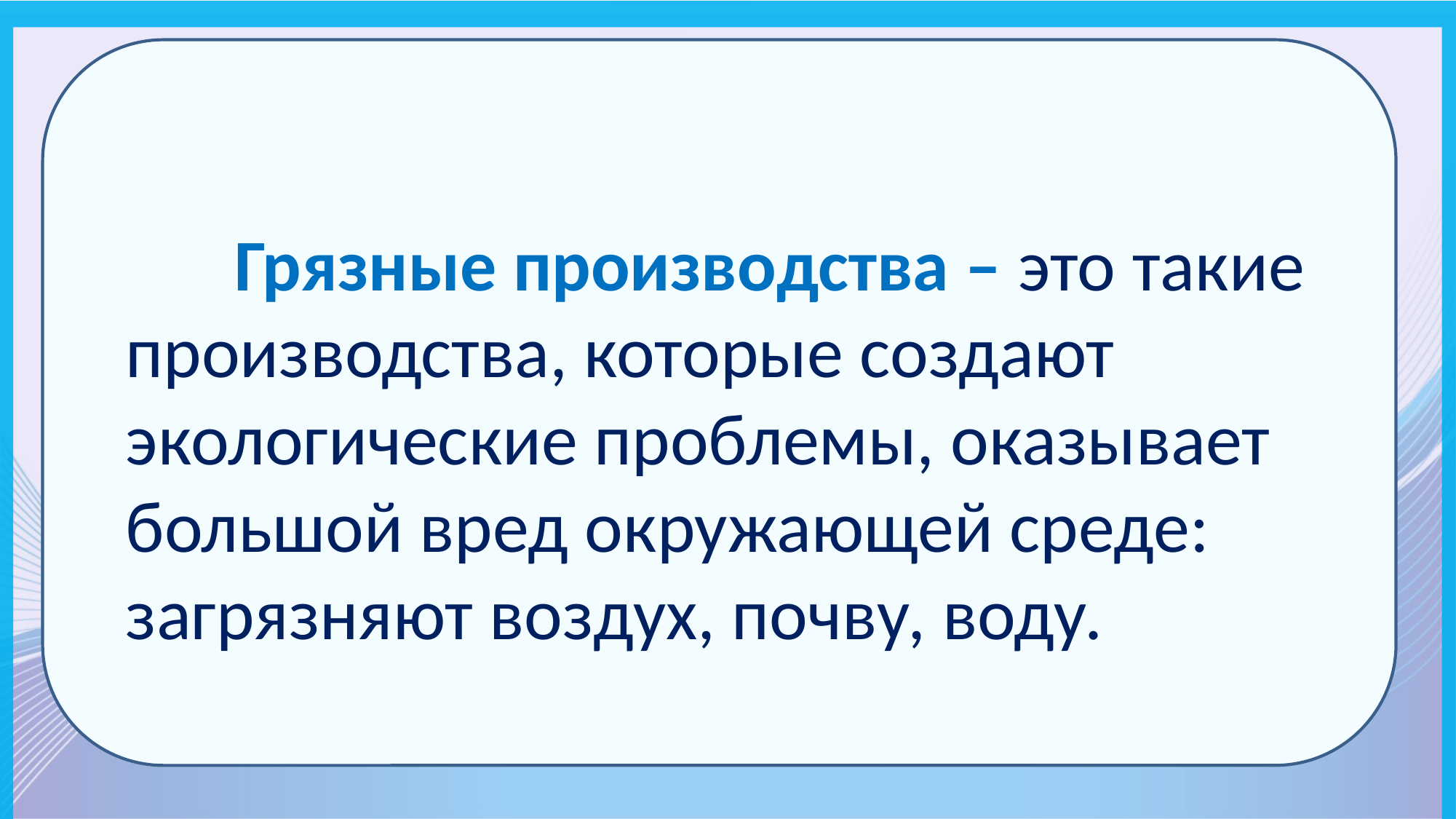

Грязные производства – это такие производства, которые создают экологические проблемы, оказывает большой вред окружающей среде: загрязняют воздух, почву, воду.